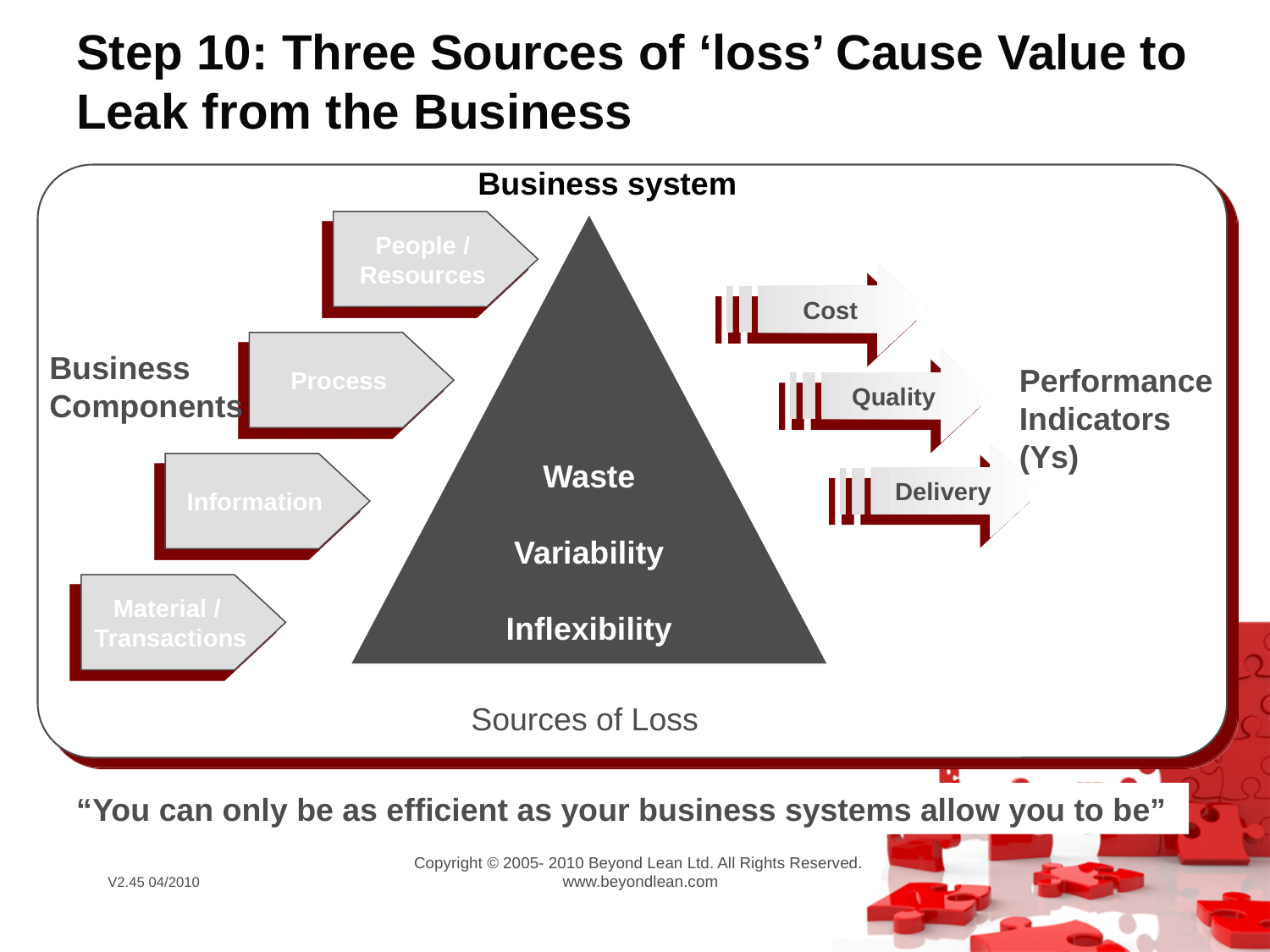

# Step 10: Three Sources of ‘loss’ Cause Value to Leak from the Business
Business system

People /
Resources
Waste

Variability

Inflexibility
Cost
Process
Business Components
Quality
Performance Indicators (Ys)
Delivery
Information
Material /
Transactions
Sources of Loss
“You can only be as efficient as your business systems allow you to be”